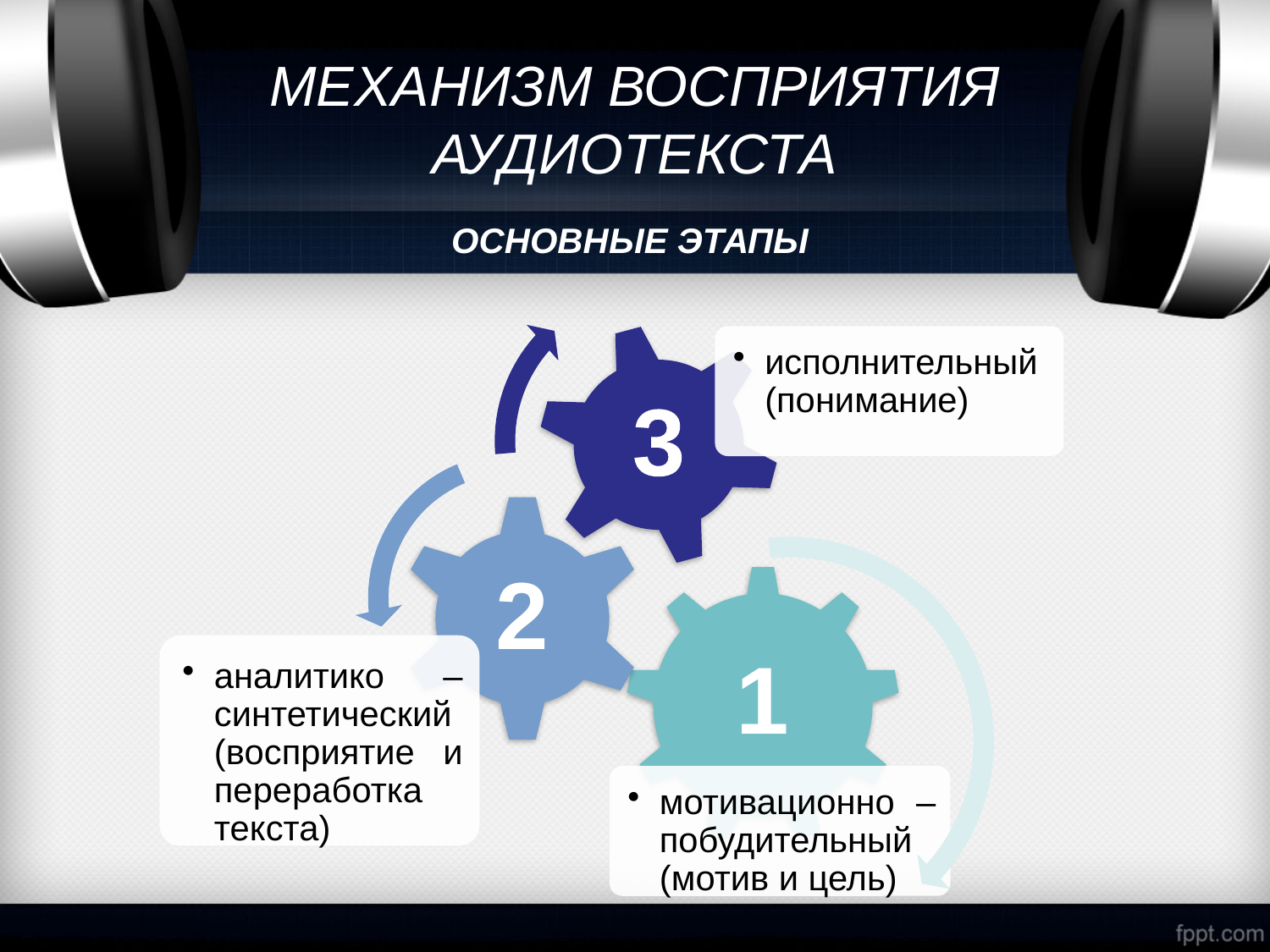

# МЕХАНИЗМ ВОСПРИЯТИЯ АУДИОТЕКСТА
ОСНОВНЫЕ ЭТАПЫ
1
мотивационно – побудительный (мотив и цель)

2
аналитико – синтетический (восприятие и переработка текста)

3
исполнительный (понимание)